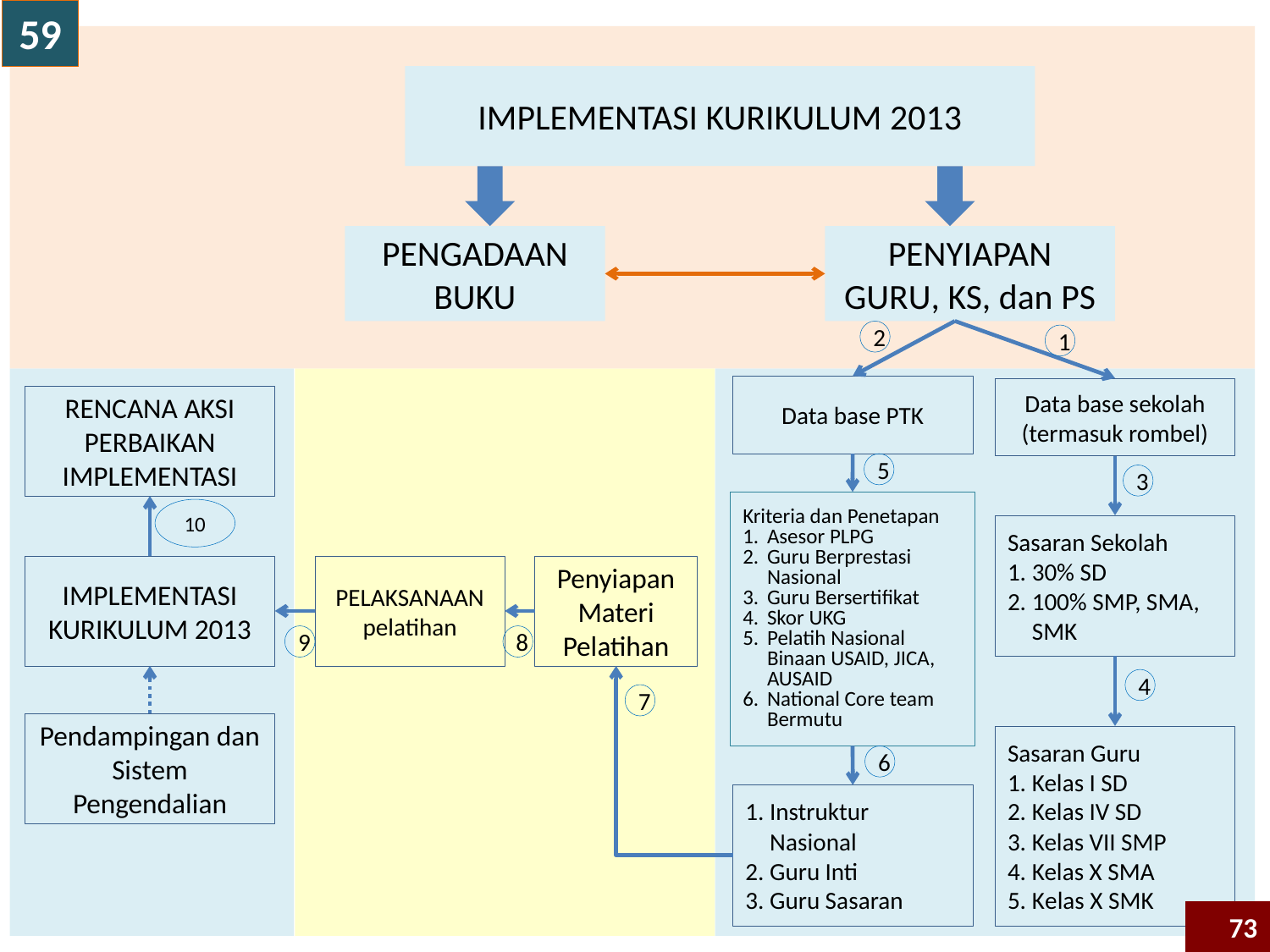

59

IMPLEMENTASI KURIKULUM 2013

PENYIAPAN GURU, KS, dan PS
PENGADAAN BUKU
2
1

Data base PTK
Data base sekolah (termasuk rombel)
RENCANA AKSI PERBAIKAN IMPLEMENTASI
5
3
Kriteria dan Penetapan
Asesor PLPG
Guru Berprestasi Nasional
Guru Bersertifikat
Skor UKG
Pelatih Nasional Binaan USAID, JICA, AUSAID
National Core team Bermutu
10
Sasaran Sekolah
30% SD
100% SMP, SMA, SMK
IMPLEMENTASI KURIKULUM 2013
PELAKSANAAN pelatihan
Penyiapan Materi Pelatihan
9
8
4
7
Pendampingan dan Sistem Pengendalian
Sasaran Guru
Kelas I SD
Kelas IV SD
Kelas VII SMP
Kelas X SMA
Kelas X SMK
6
Instruktur Nasional
Guru Inti
Guru Sasaran
73